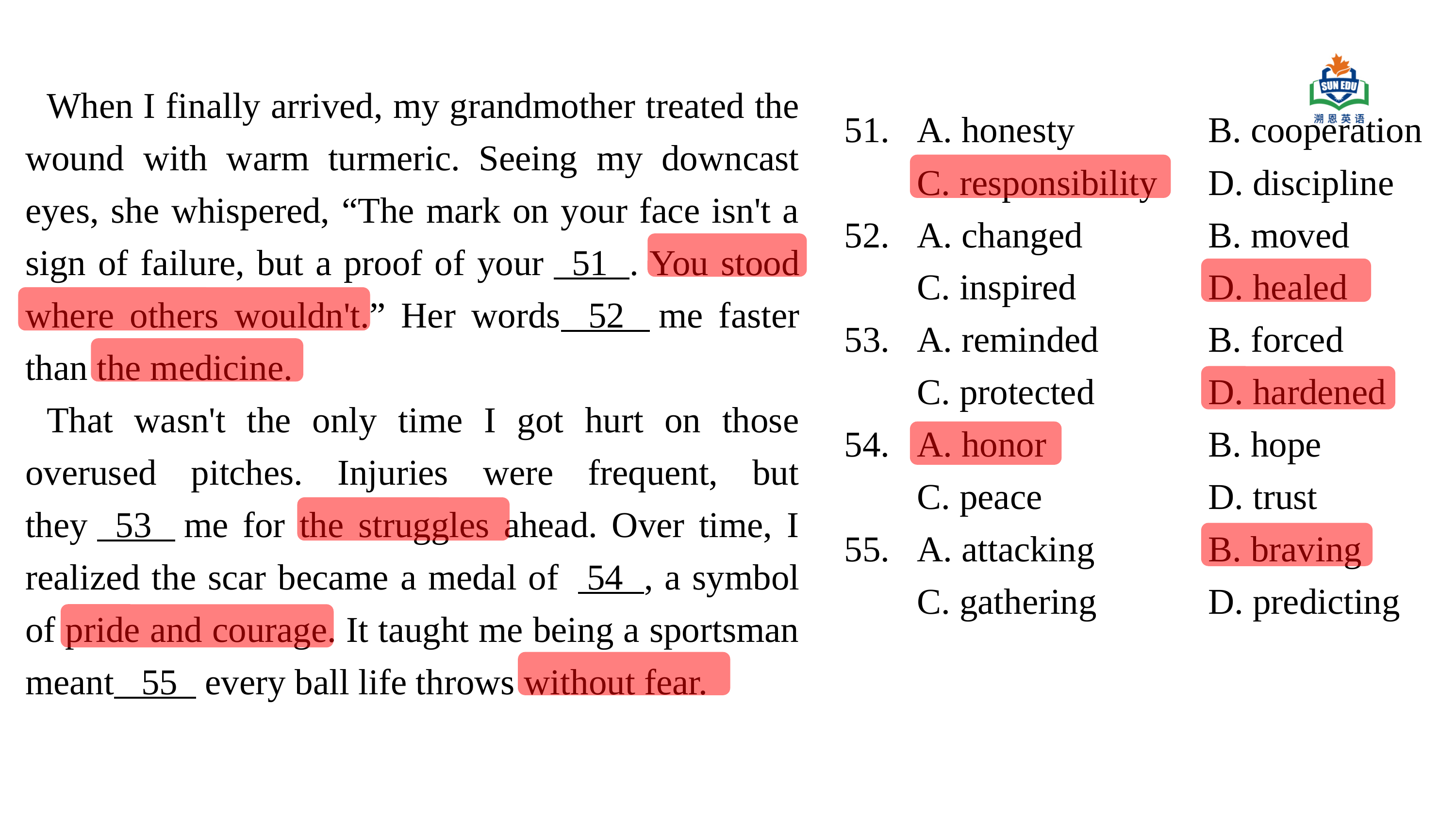

When I finally arrived, my grandmother treated the wound with warm turmeric. Seeing my downcast eyes, she whispered, “The mark on your face isn't a sign of failure, but a proof of your   51  . You stood where others wouldn't.” Her words   52   me faster than the medicine.
That wasn't the only time I got hurt on those overused pitches. Injuries were frequent, but they   53   me for the struggles ahead. Over time, I realized the scar became a medal of   54  , a symbol of pride and courage. It taught me being a sportsman meant   55   every ball life throws without fear.
51.	A. honesty 		B. cooperation
	C. responsibility 	D. discipline
52.	A. changed		B. moved
	C. inspired 		D. healed
53.	A. reminded 		B. forced
	C. protected 		D. hardened
54.	A. honor 			B. hope
	C. peace 			D. trust
55.	A. attacking 		B. braving
	C. gathering 		D. predicting